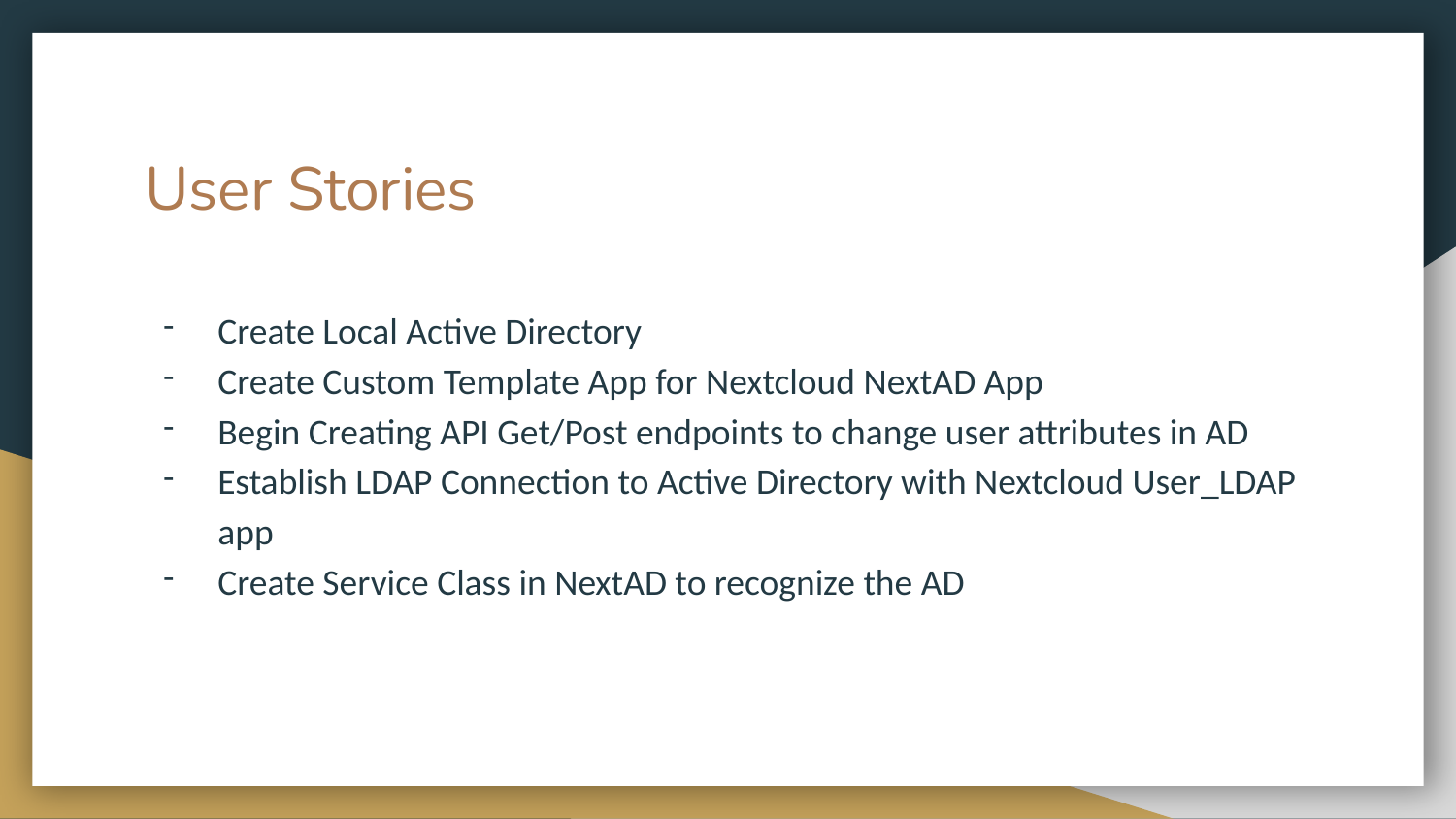

# User Stories
Create Local Active Directory
Create Custom Template App for Nextcloud NextAD App
Begin Creating API Get/Post endpoints to change user attributes in AD
Establish LDAP Connection to Active Directory with Nextcloud User_LDAP app
Create Service Class in NextAD to recognize the AD